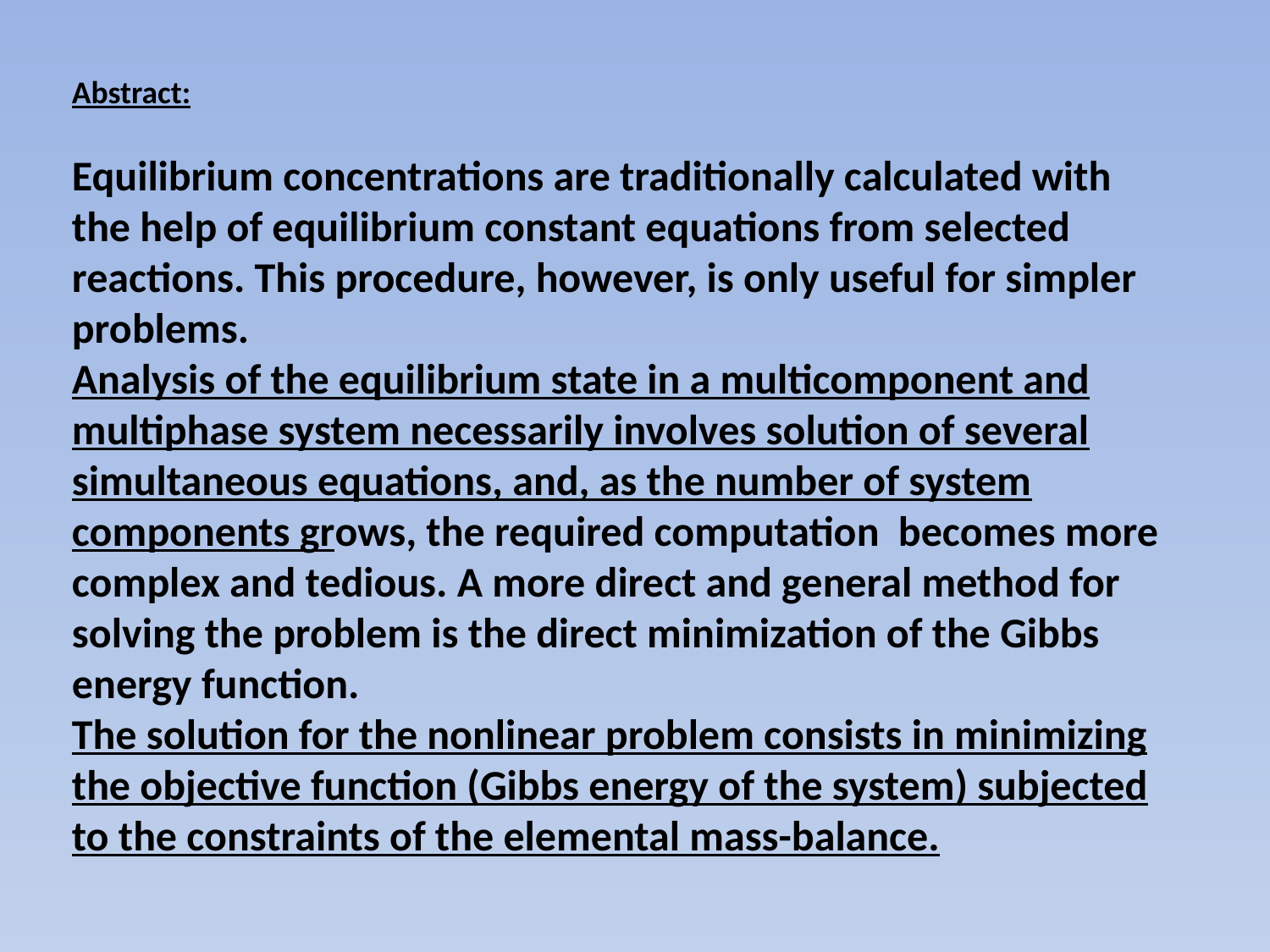

Abstract:

Equilibrium concentrations are traditionally calculated with the help of equilibrium constant equations from selected reactions. This procedure, however, is only useful for simpler problems.
Analysis of the equilibrium state in a multicomponent and multiphase system necessarily involves solution of several simultaneous equations, and, as the number of system components grows, the required computation  becomes more complex and tedious. A more direct and general method for solving the problem is the direct minimization of the Gibbs energy function.
The solution for the nonlinear problem consists in minimizing the objective function (Gibbs energy of the system) subjected to the constraints of the elemental mass-balance.